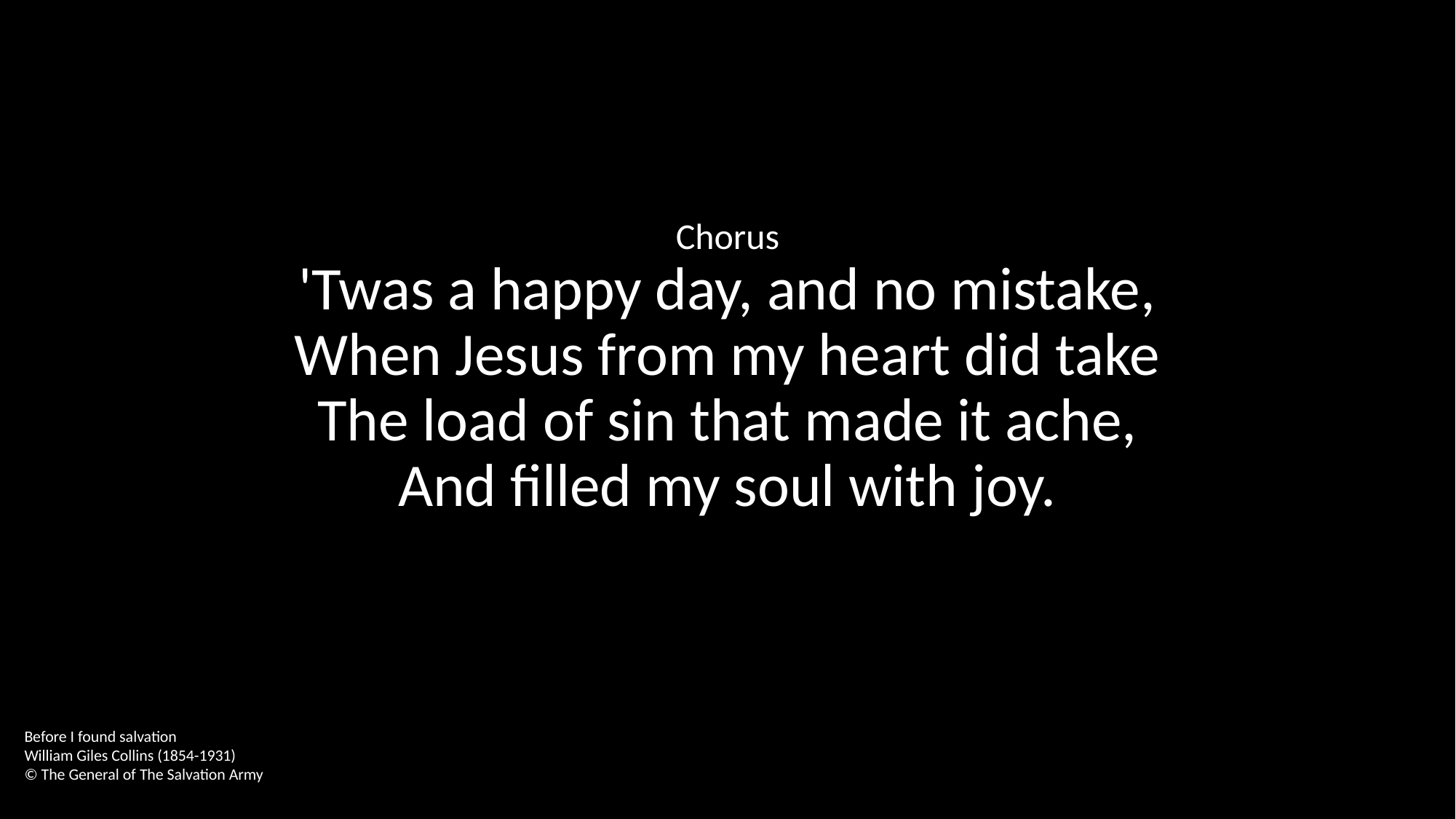

Chorus
'Twas a happy day, and no mistake,
When Jesus from my heart did take
The load of sin that made it ache,
And filled my soul with joy.
Before I found salvation
William Giles Collins (1854-1931)
© The General of The Salvation Army